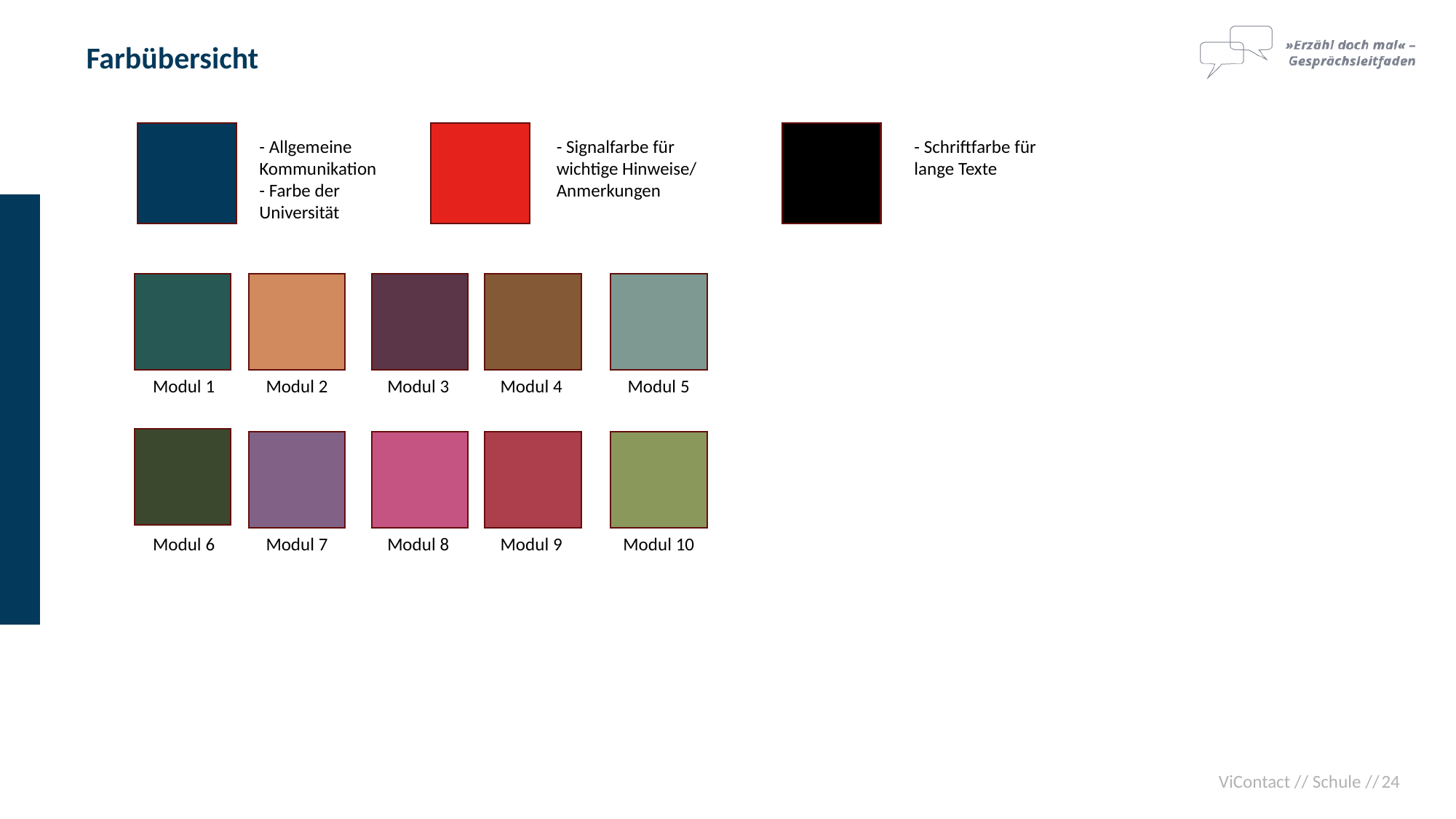

# Farbübersicht

- Allgemeine Kommunikation
- Farbe der Universität
- Signalfarbe für
wichtige Hinweise/
Anmerkungen
- Schriftfarbe für
lange Texte

Modul 1
Modul 2
Modul 3
Modul 4
Modul 5

Modul 6
Modul 7
Modul 8
Modul 9
Modul 10
ViContact // Schule //
24